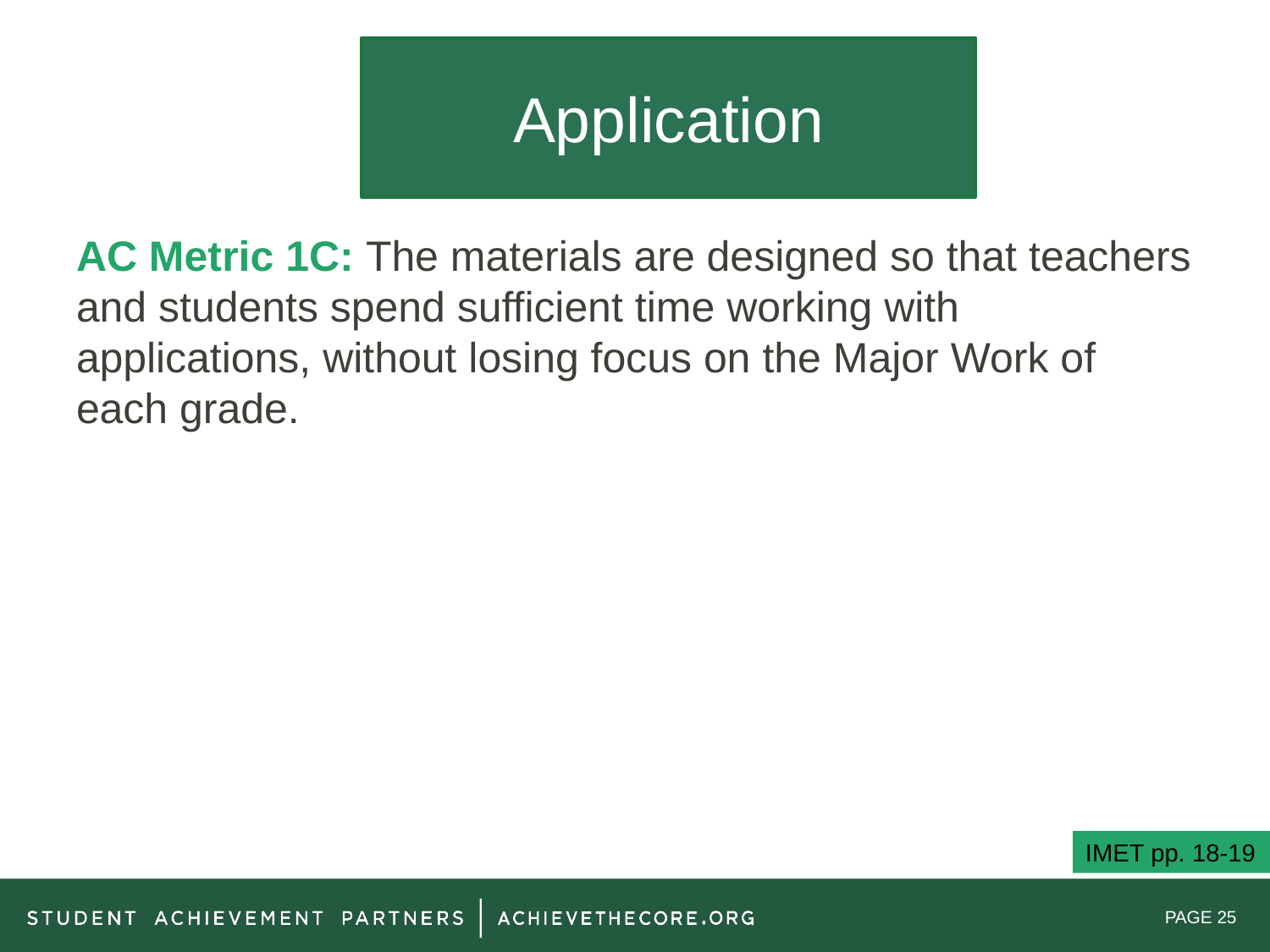

# Application
AC Metric 1C: The materials are designed so that teachers and students spend sufficient time working with applications, without losing focus on the Major Work of each grade.

IMET pp. 18-19